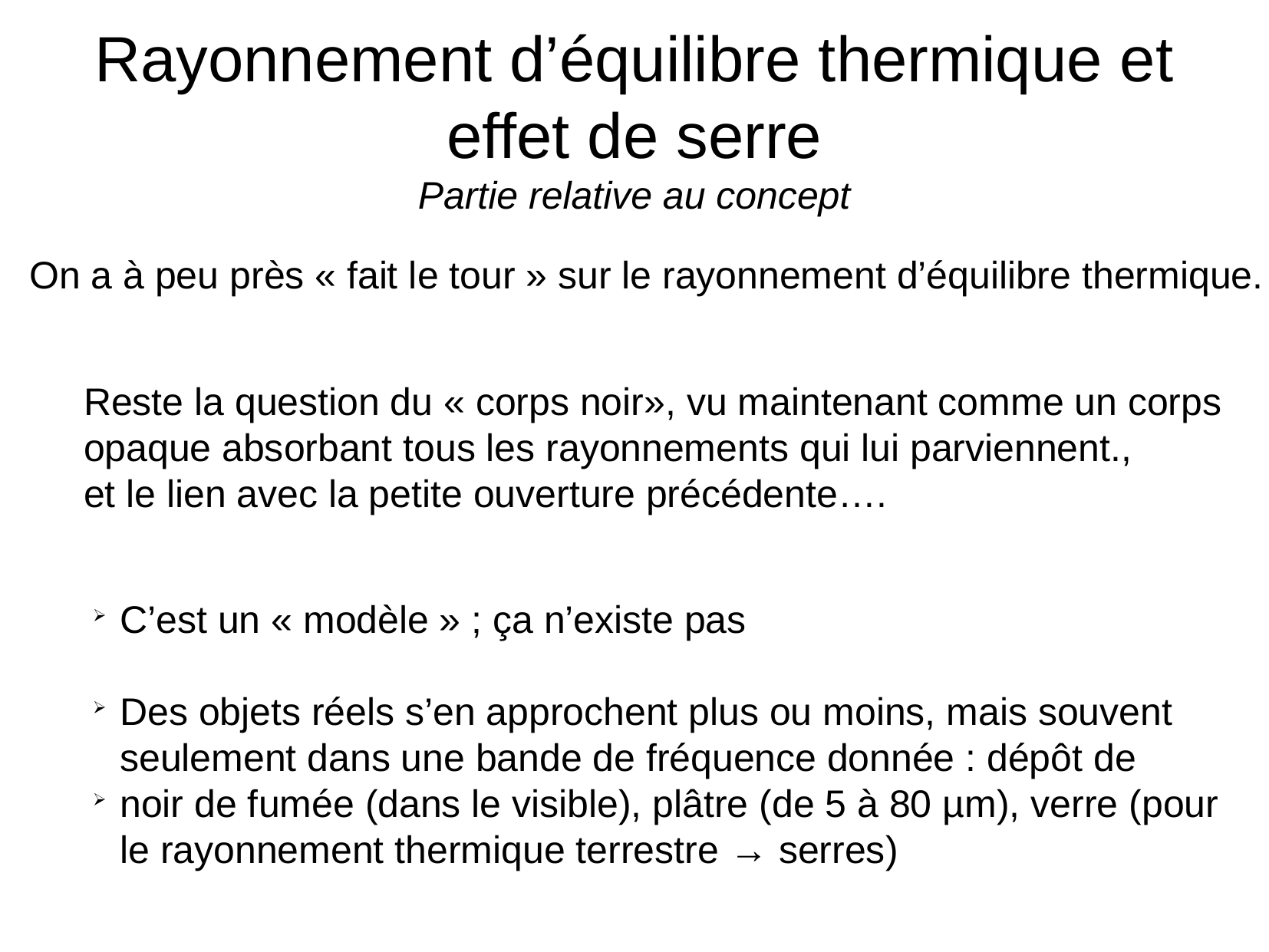

# Rayonnement d’équilibre thermique et effet de serre Partie relative au concept
On a à peu près « fait le tour » sur le rayonnement d’équilibre thermique.
Reste la question du « corps noir», vu maintenant comme un corps
opaque absorbant tous les rayonnements qui lui parviennent.,
et le lien avec la petite ouverture précédente….
C’est un « modèle » ; ça n’existe pas

Des objets réels s’en approchent plus ou moins, mais souvent
seulement dans une bande de fréquence donnée : dépôt de
noir de fumée (dans le visible), plâtre (de 5 à 80 µm), verre (pour
le rayonnement thermique terrestre → serres)